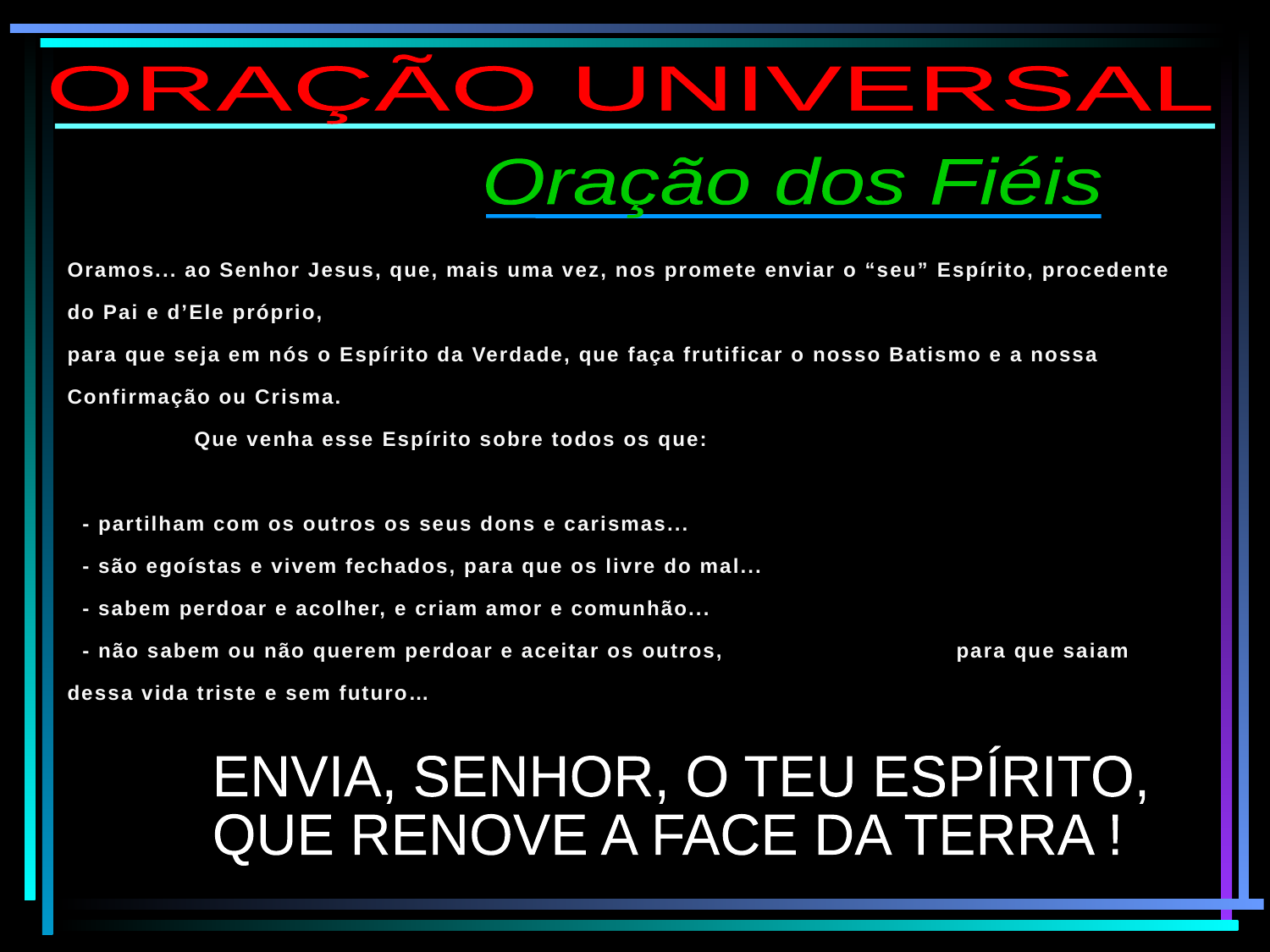

ORAÇÃO UNIVERSAL

Oração dos Fiéis

Oramos... ao Senhor Jesus, que, mais uma vez, nos promete enviar o “seu” Espírito, procedente do Pai e d’Ele próprio,
para que seja em nós o Espírito da Verdade, que faça frutificar o nosso Batismo e a nossa Confirmação ou Crisma.
  	Que venha esse Espírito sobre todos os que:

  - partilham com os outros os seus dons e carismas...
  - são egoístas e vivem fechados, para que os livre do mal...
  - sabem perdoar e acolher, e criam amor e comunhão...
  - não sabem ou não querem perdoar e aceitar os outros, 	   	para que saiam dessa vida triste e sem futuro…
ENVIA, SENHOR, O TEU ESPÍRITO,
QUE RENOVE A FACE DA TERRA !